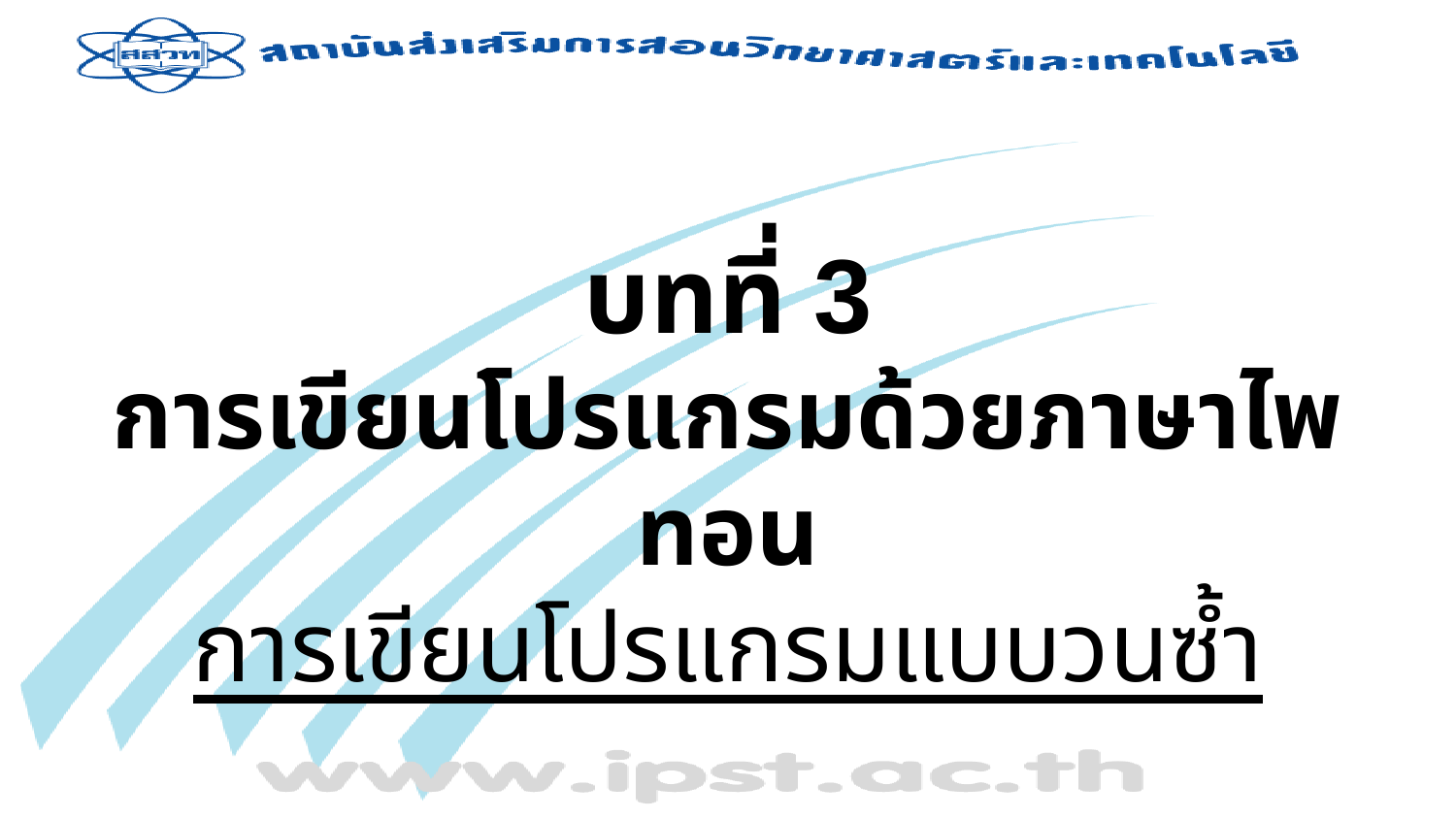

# บทที่ 3
การเขียนโปรแกรมด้วยภาษาไพทอน
การเขียนโปรแกรมแบบวนซ้ำ